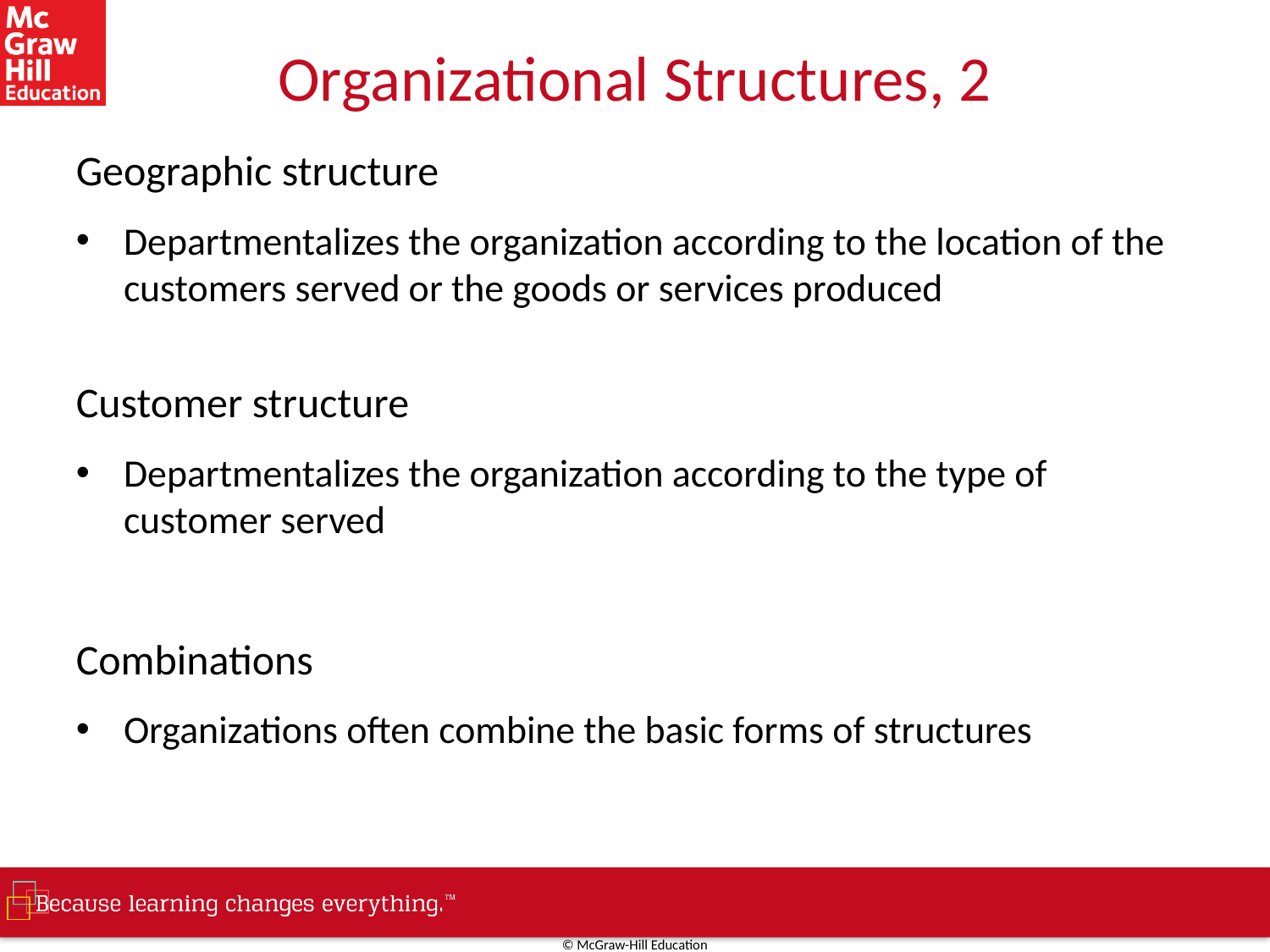

# Organizational Structures, 2
Geographic structure
Departmentalizes the organization according to the location of the customers served or the goods or services produced

Customer structure
Departmentalizes the organization according to the type of customer served

Combinations
Organizations often combine the basic forms of structures